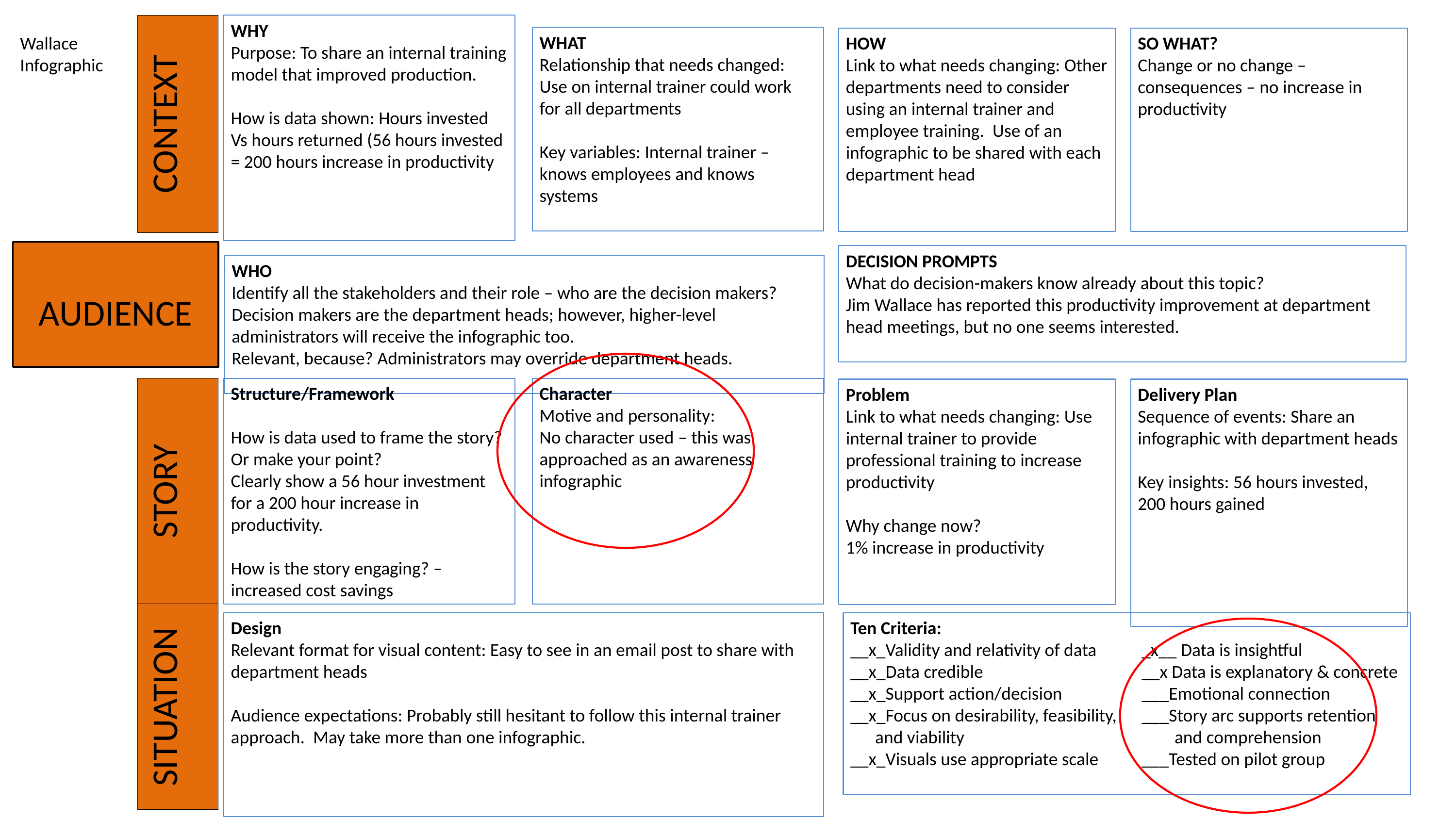

CONTEXT

WHY
Purpose: To share an internal training model that improved production.

How is data shown: Hours invested Vs hours returned (56 hours invested = 200 hours increase in productivity

WHAT
Relationship that needs changed: Use on internal trainer could work for all departments

Key variables: Internal trainer – knows employees and knows systems

Wallace Infographic
HOW
Link to what needs changing: Other departments need to consider using an internal trainer and employee training.  Use of an infographic to be shared with each department head

SO WHAT?
Change or no change – consequences – no increase in productivity

AUDIENCE

DECISION PROMPTS
What do decision-makers know already about this topic?
Jim Wallace has reported this productivity improvement at department head meetings, but no one seems interested.

WHO
Identify all the stakeholders and their role – who are the decision makers?
Decision makers are the department heads; however, higher-level administrators will receive the infographic too.
Relevant, because? Administrators may override department heads.

STORY

Structure/Framework

How is data used to frame the story? Or make your point?
Clearly show a 56 hour investment for a 200 hour increase in productivity.

How is the story engaging? – increased cost savings
Character
Motive and personality:
No character used – this was approached as an awareness infographic

Problem
Link to what needs changing: Use internal trainer to provide professional training to increase productivity

Why change now?
1% increase in productivity

Delivery Plan
Sequence of events: Share an infographic with department heads

Key insights: 56 hours invested, 200 hours gained

SITUATION

Design
Relevant format for visual content: Easy to see in an email post to share with department heads

Audience expectations: Probably still hesitant to follow this internal trainer approach.  May take more than one infographic.

Ten Criteria:
__x_Validity and relativity of data     	_x__ Data is insightful
__x_Data credible			__x Data is explanatory & concrete
__x_Support action/decision		___Emotional connection
__x_Focus on desirability, feasibility, 	___Story arc supports retention
      and viability			        and comprehension
__x_Visuals use appropriate scale	___Tested on pilot group